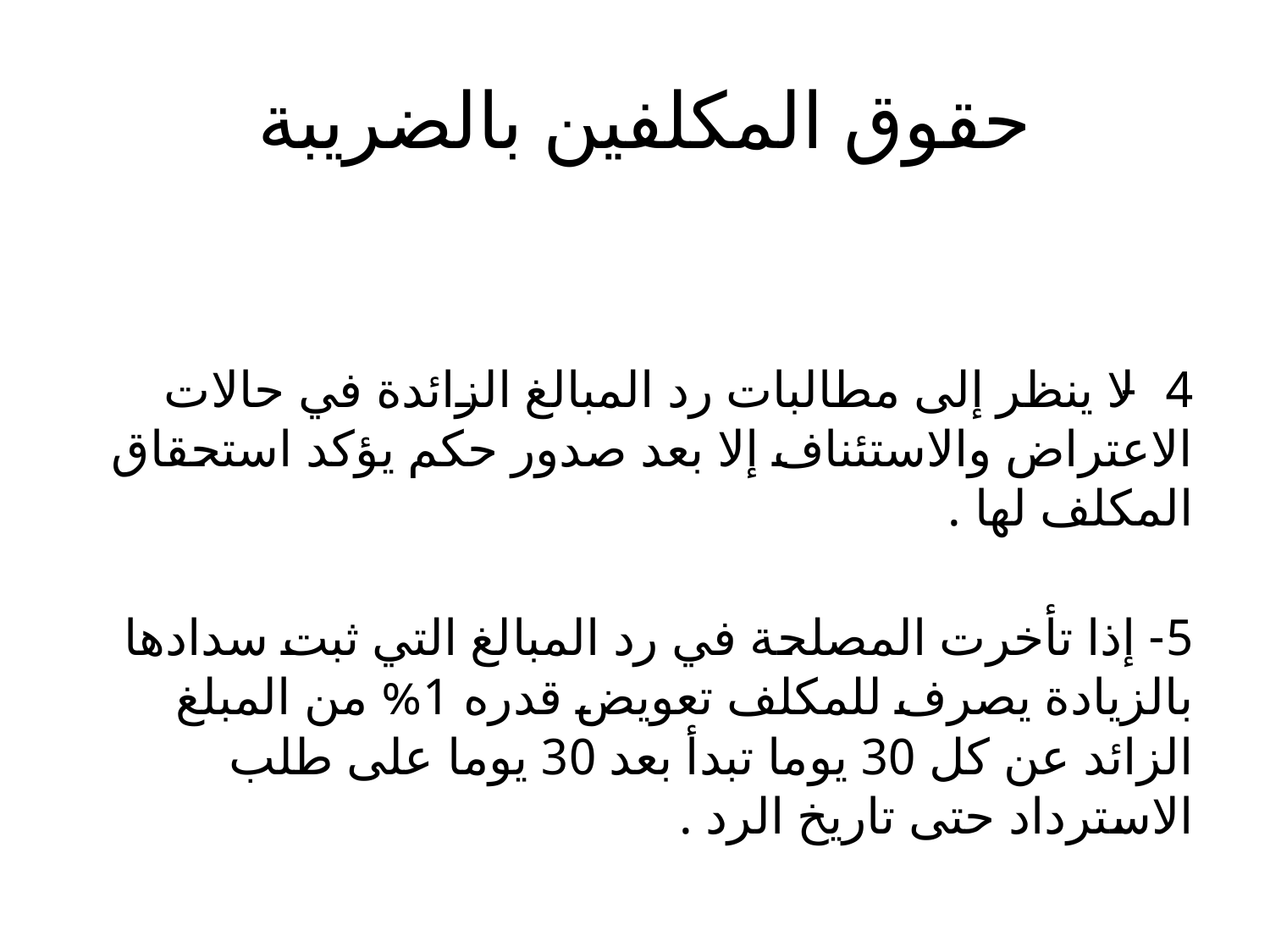

# حقوق المكلفين بالضريبة

4- لا ينظر إلى مطالبات رد المبالغ الزائدة في حالات الاعتراض والاستئناف إلا بعد صدور حكم يؤكد استحقاق المكلف لها .
5- إذا تأخرت المصلحة في رد المبالغ التي ثبت سدادها بالزيادة يصرف للمكلف تعويض قدره 1% من المبلغ الزائد عن كل 30 يوما تبدأ بعد 30 يوما على طلب الاسترداد حتى تاريخ الرد .